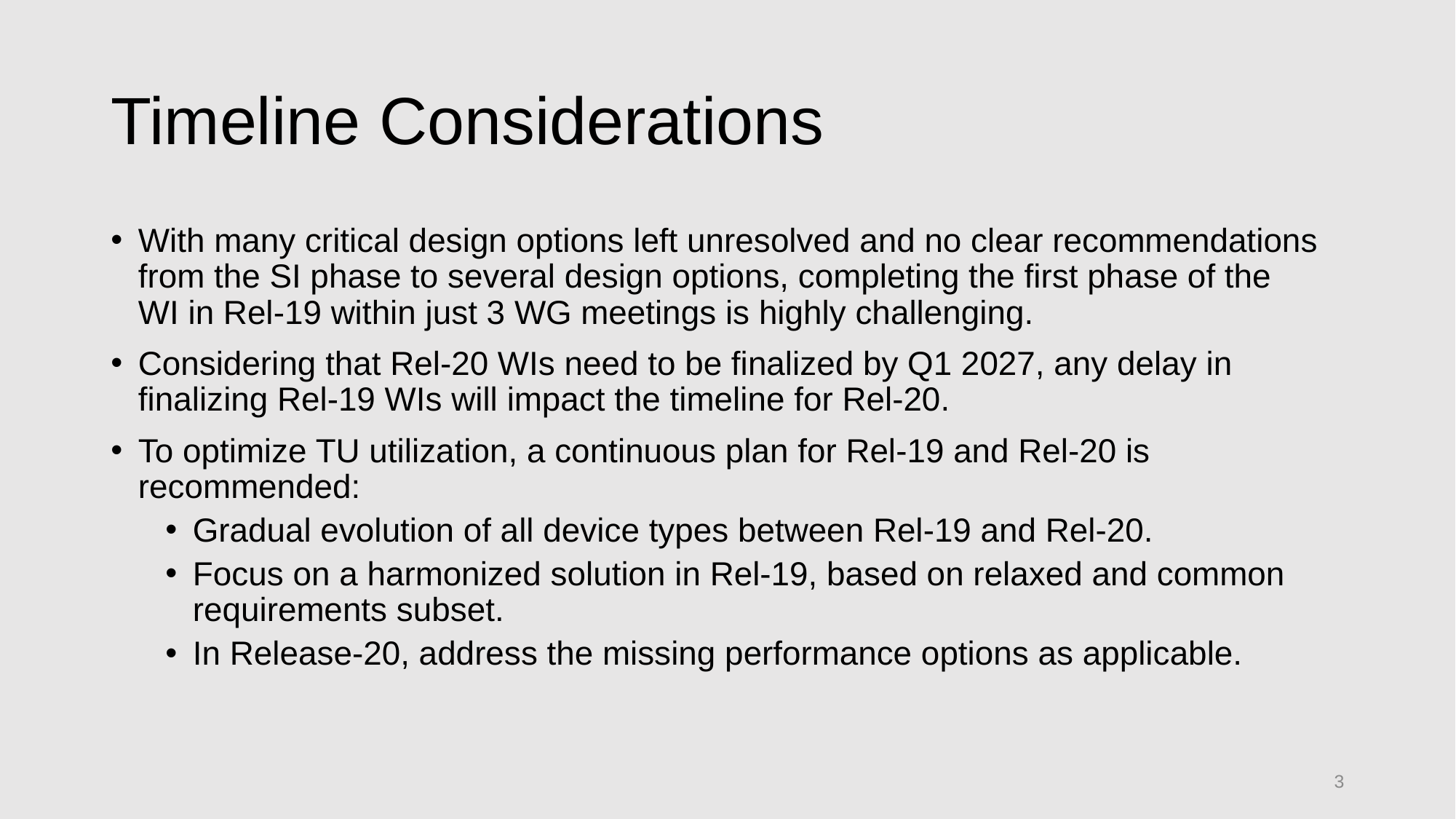

# Timeline Considerations
With many critical design options left unresolved and no clear recommendations from the SI phase to several design options, completing the first phase of the WI in Rel-19 within just 3 WG meetings is highly challenging.
Considering that Rel-20 WIs need to be finalized by Q1 2027, any delay in finalizing Rel-19 WIs will impact the timeline for Rel-20.
To optimize TU utilization, a continuous plan for Rel-19 and Rel-20 is recommended:
Gradual evolution of all device types between Rel-19 and Rel-20.
Focus on a harmonized solution in Rel-19, based on relaxed and common requirements subset.
In Release-20, address the missing performance options as applicable.

3